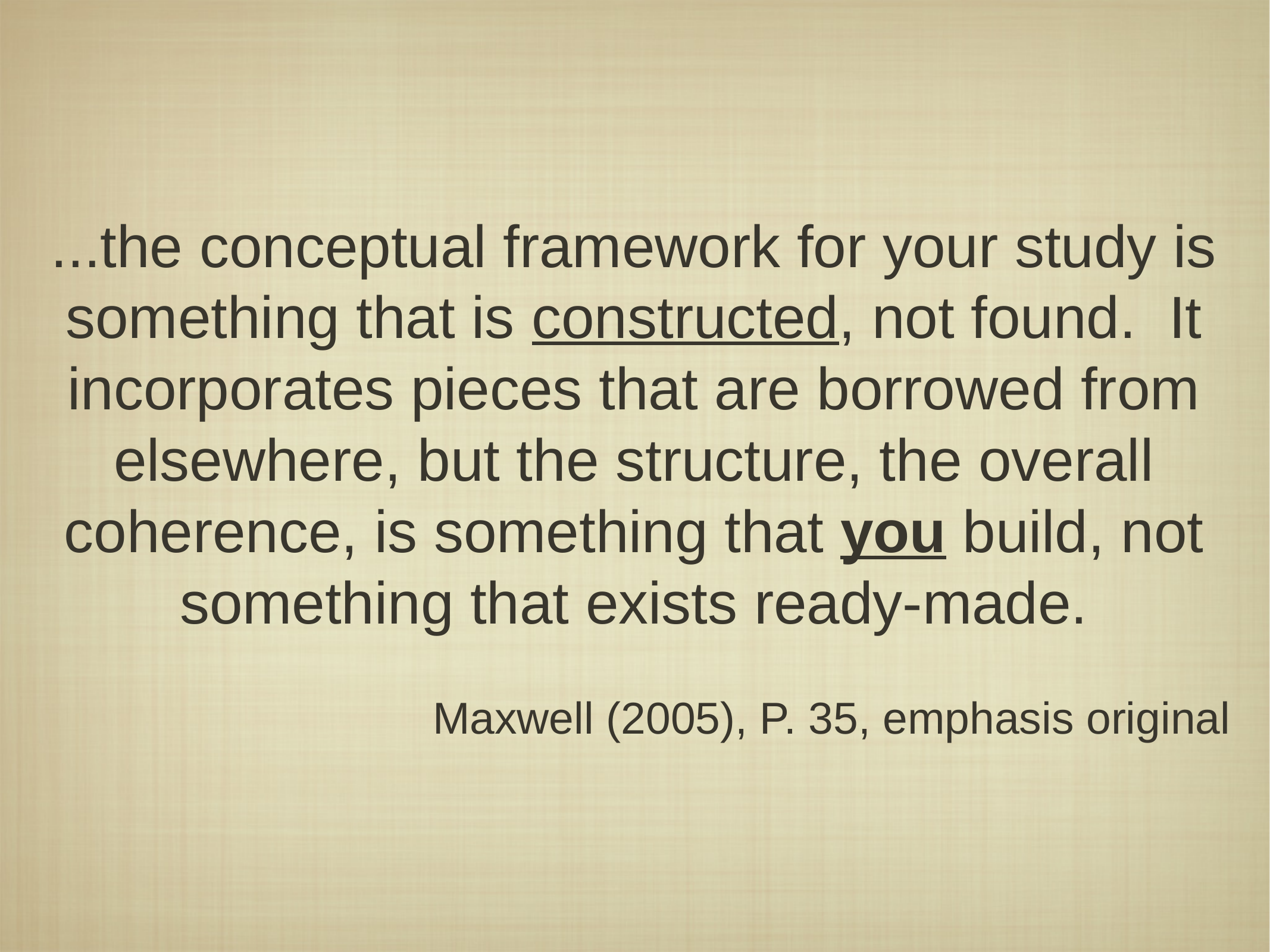

...the conceptual framework for your study is something that is constructed, not found.  It incorporates pieces that are borrowed from elsewhere, but the structure, the overall coherence, is something that you build, not something that exists ready-made.

Maxwell (2005), P. 35, emphasis original